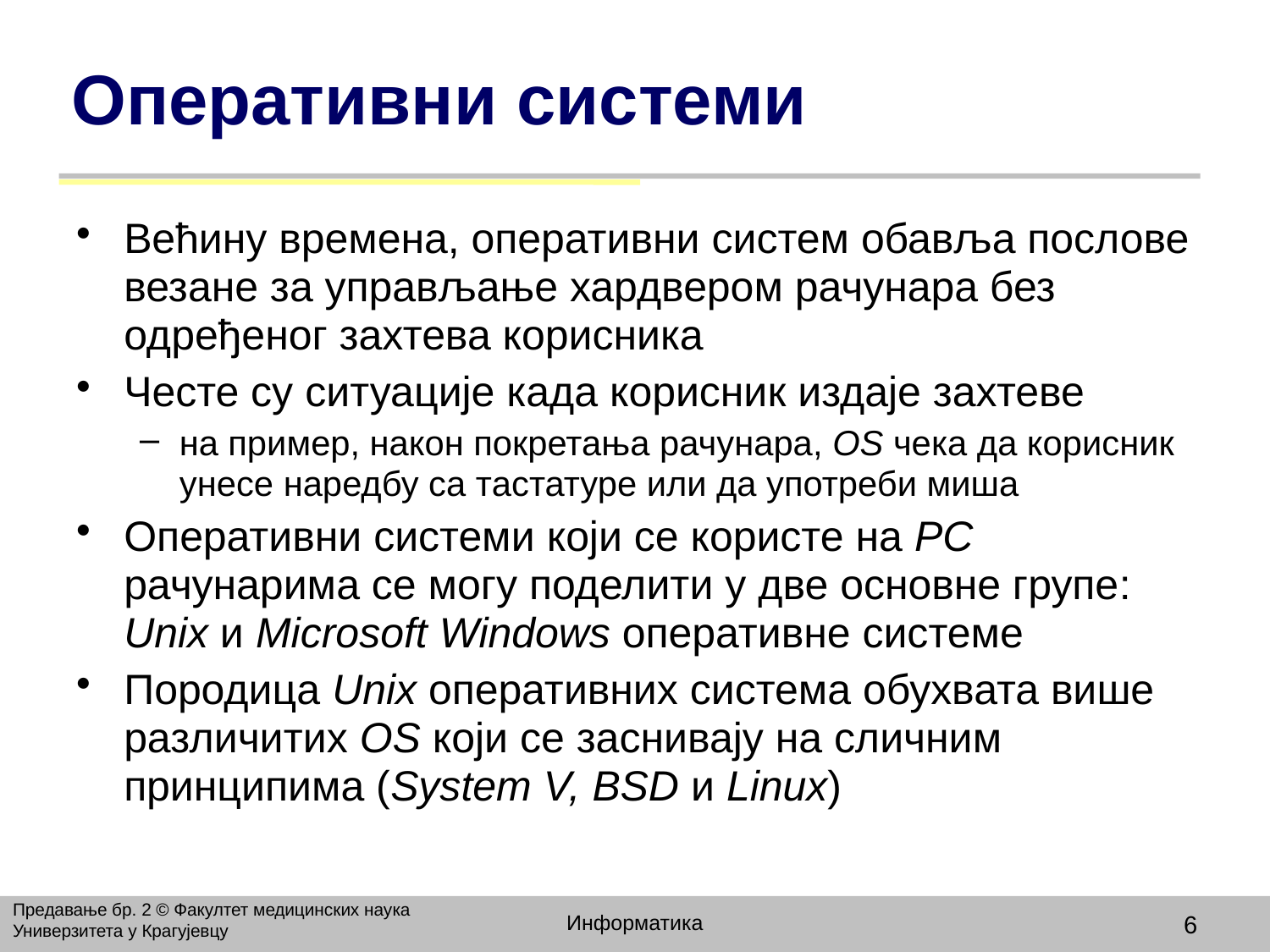

# Оперативни системи
Већину времена, оперативни систем обавља послове везане за управљање хардвером рачунара без одређеног захтева корисника
Честе су ситуације када корисник издаје захтеве
на пример, након покретања рачунара, OS чека да корисник унесе наредбу са тастатуре или да употреби миша
Оперативни системи који се користе на PC рачунарима се могу поделити у две основне групе: Unix и Microsoft Windows оперативне системе
Породица Unix оперативних система обухвата више различитих OS који се заснивају на сличним принципима (System V, BSD и Linux)
Предавање бр. 2 © Факултет медицинских наука Универзитета у Крагујевцу
Информатика
6